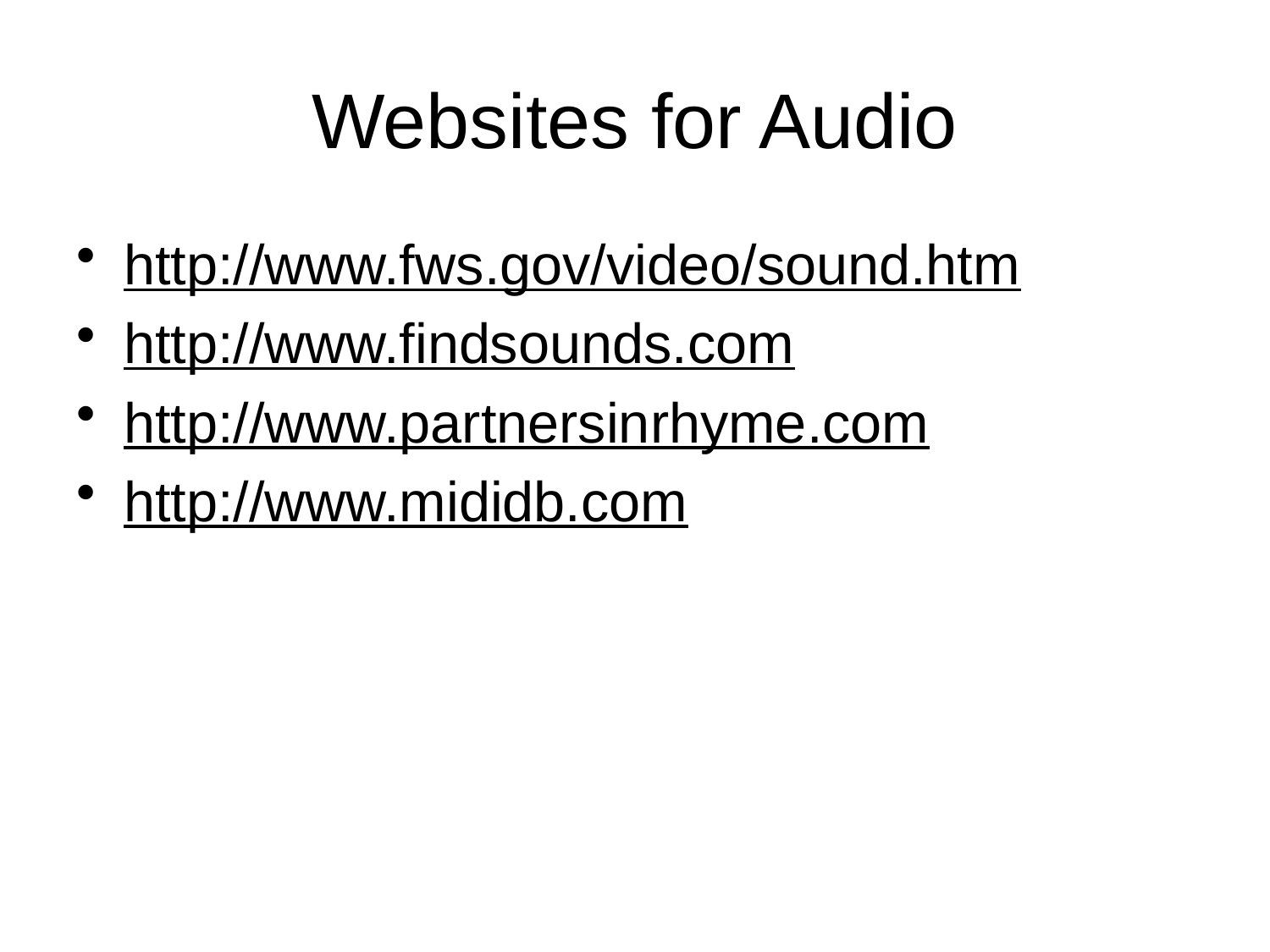

# Websites for Audio
http://www.fws.gov/video/sound.htm
http://www.findsounds.com
http://www.partnersinrhyme.com
http://www.mididb.com